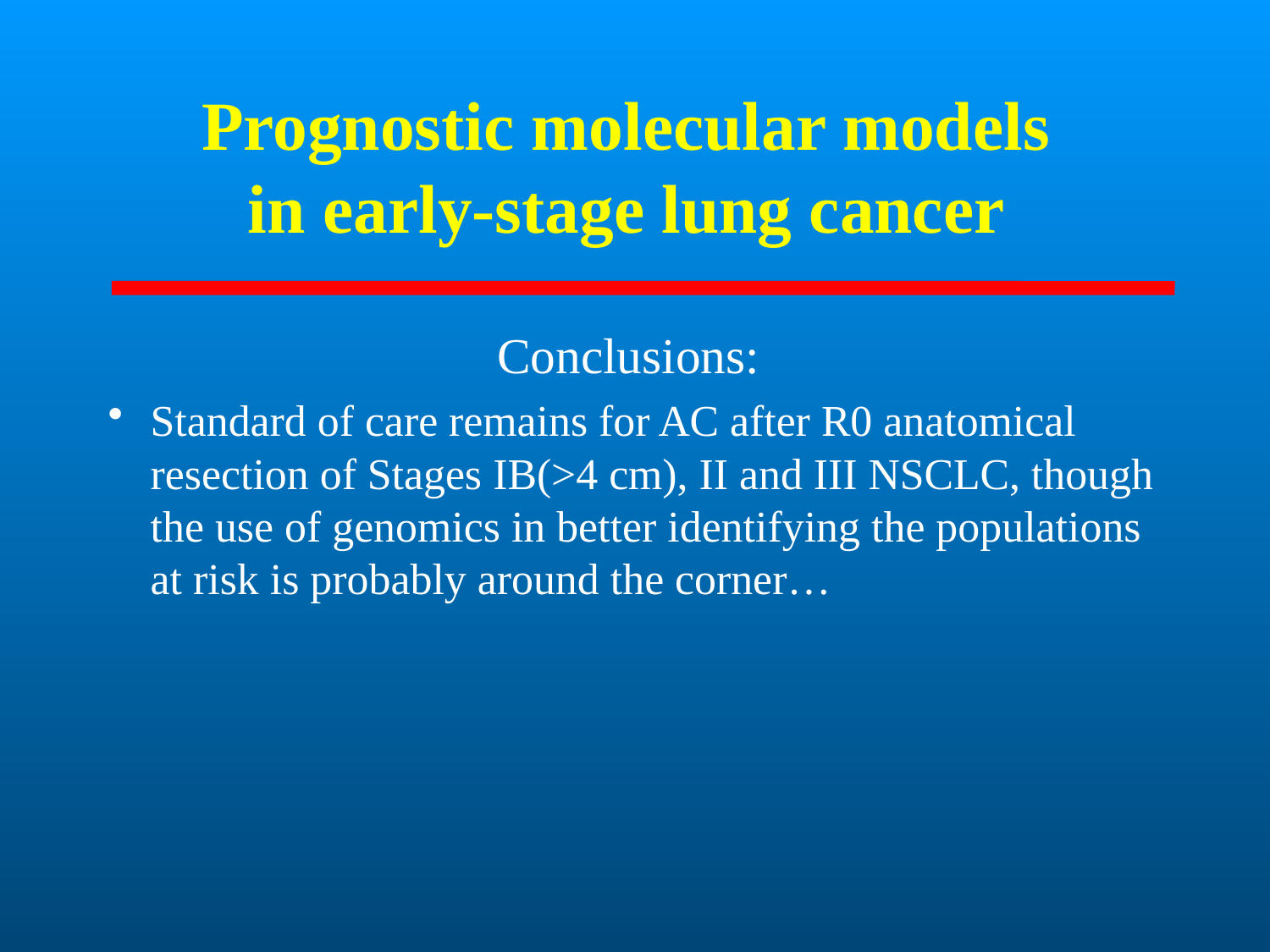

# Prognostic molecular models in early-stage lung cancer

Conclusions:
Standard of care remains for AC after R0 anatomical resection of Stages IB(>4 cm), II and III NSCLC, though the use of genomics in better identifying the populations at risk is probably around the corner…